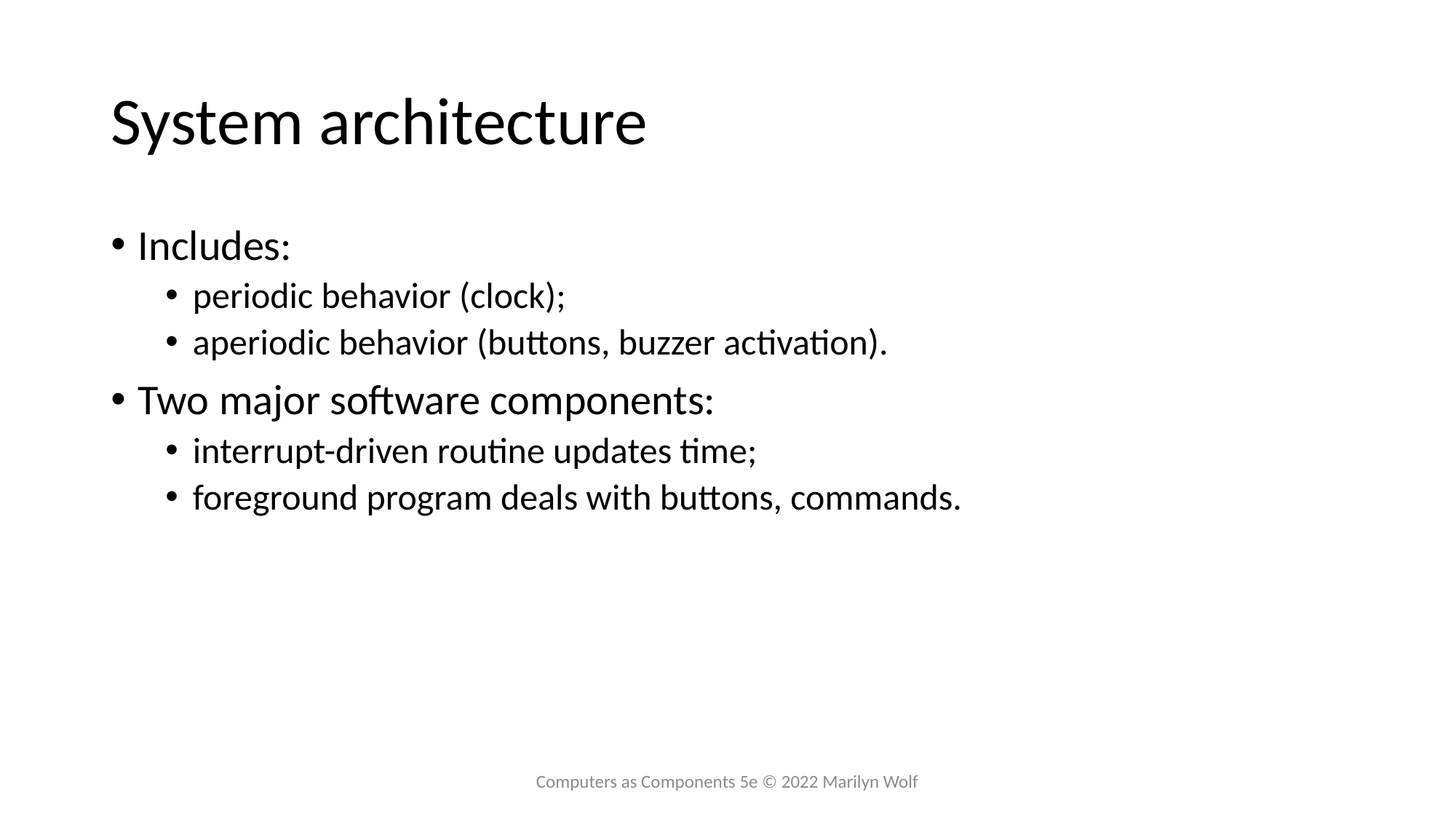

# System architecture
Includes:
periodic behavior (clock);
aperiodic behavior (buttons, buzzer activation).
Two major software components:
interrupt-driven routine updates time;
foreground program deals with buttons, commands.
Computers as Components 5e © 2022 Marilyn Wolf